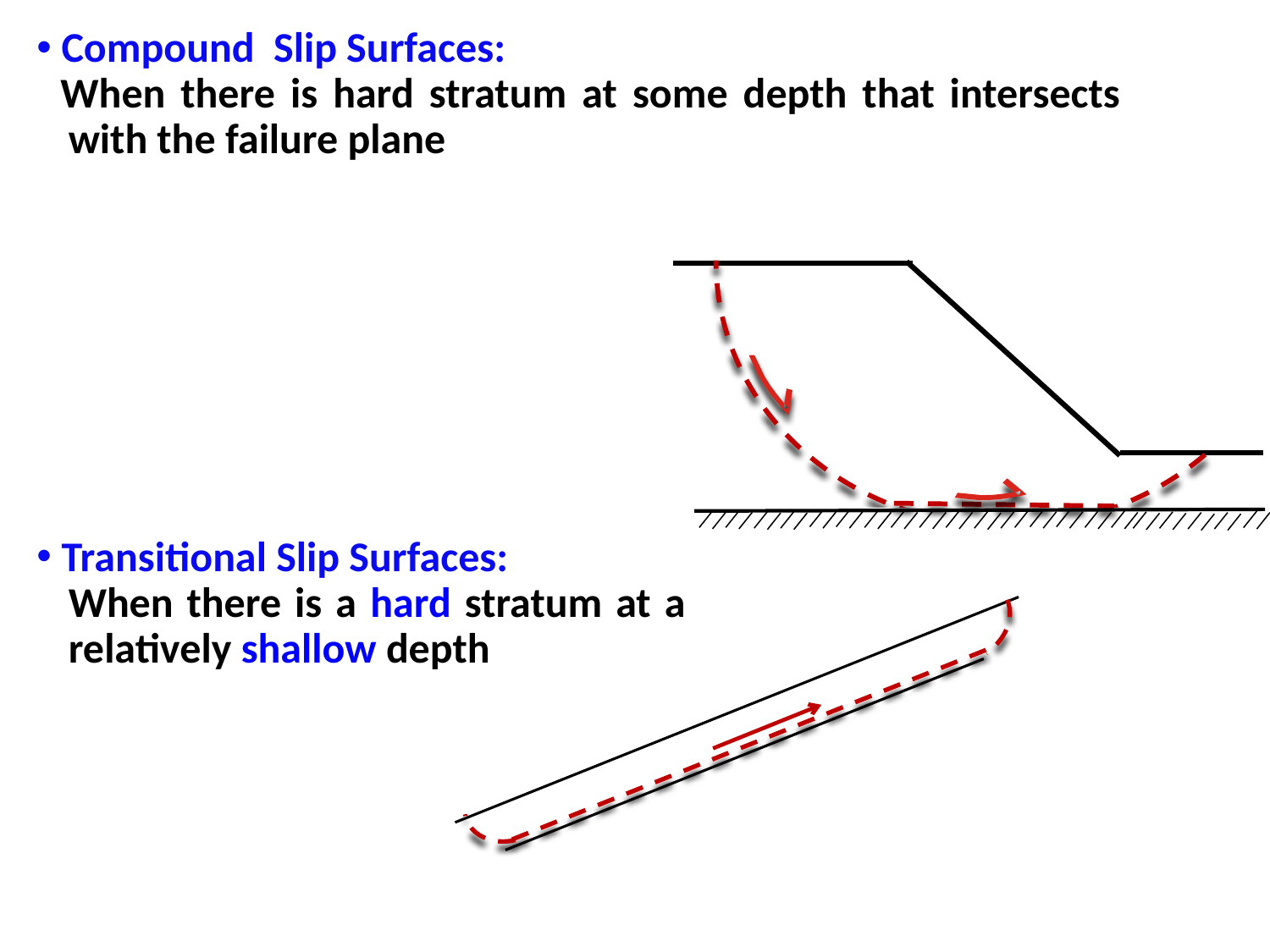

Compound  Slip Surfaces:
When there is hard stratum at some depth that intersects with the failure plane

Transitional Slip Surfaces:
When there is a hard stratum at a relatively shallow depth